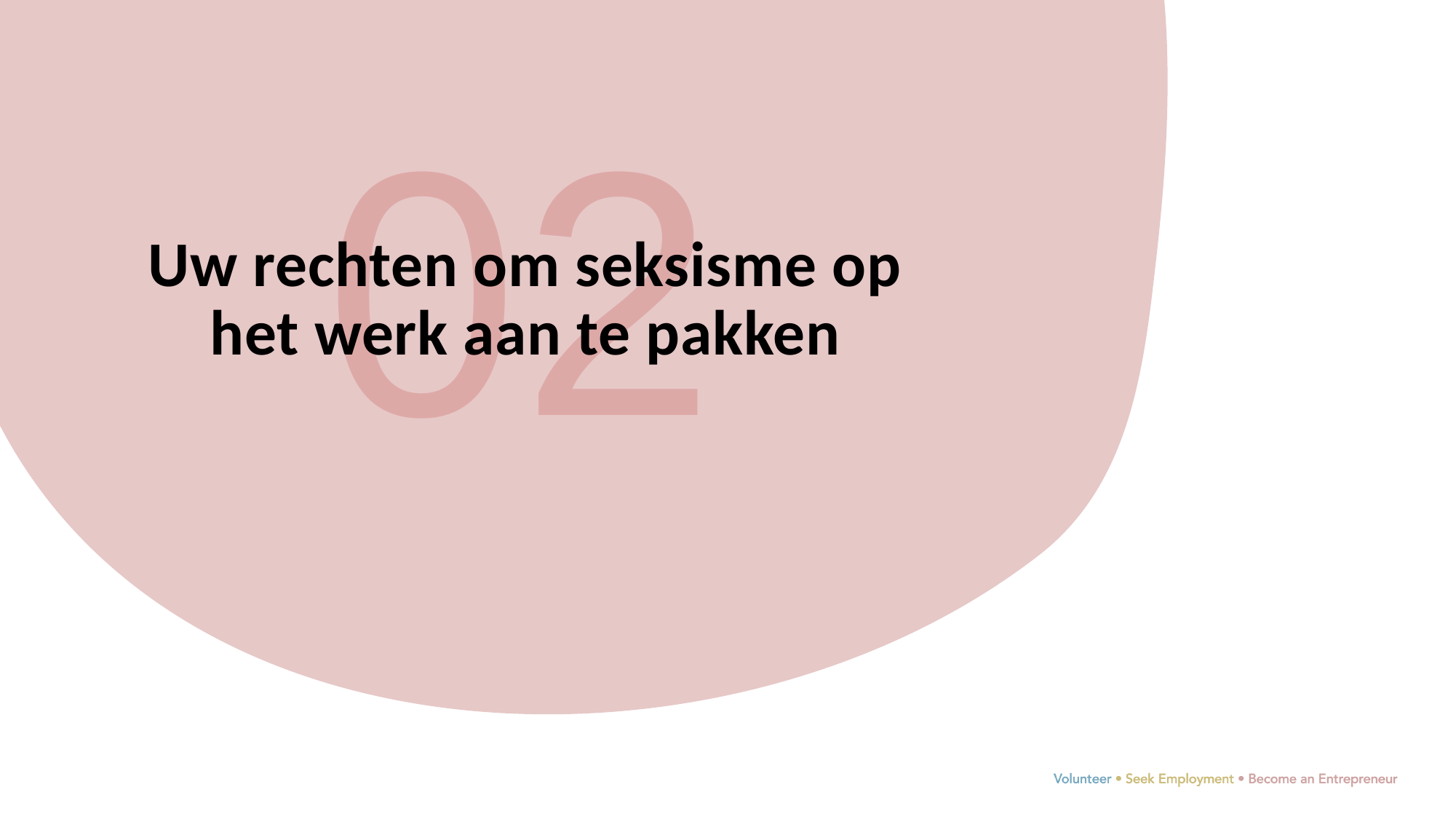

02
Uw rechten om seksisme op het werk aan te pakken